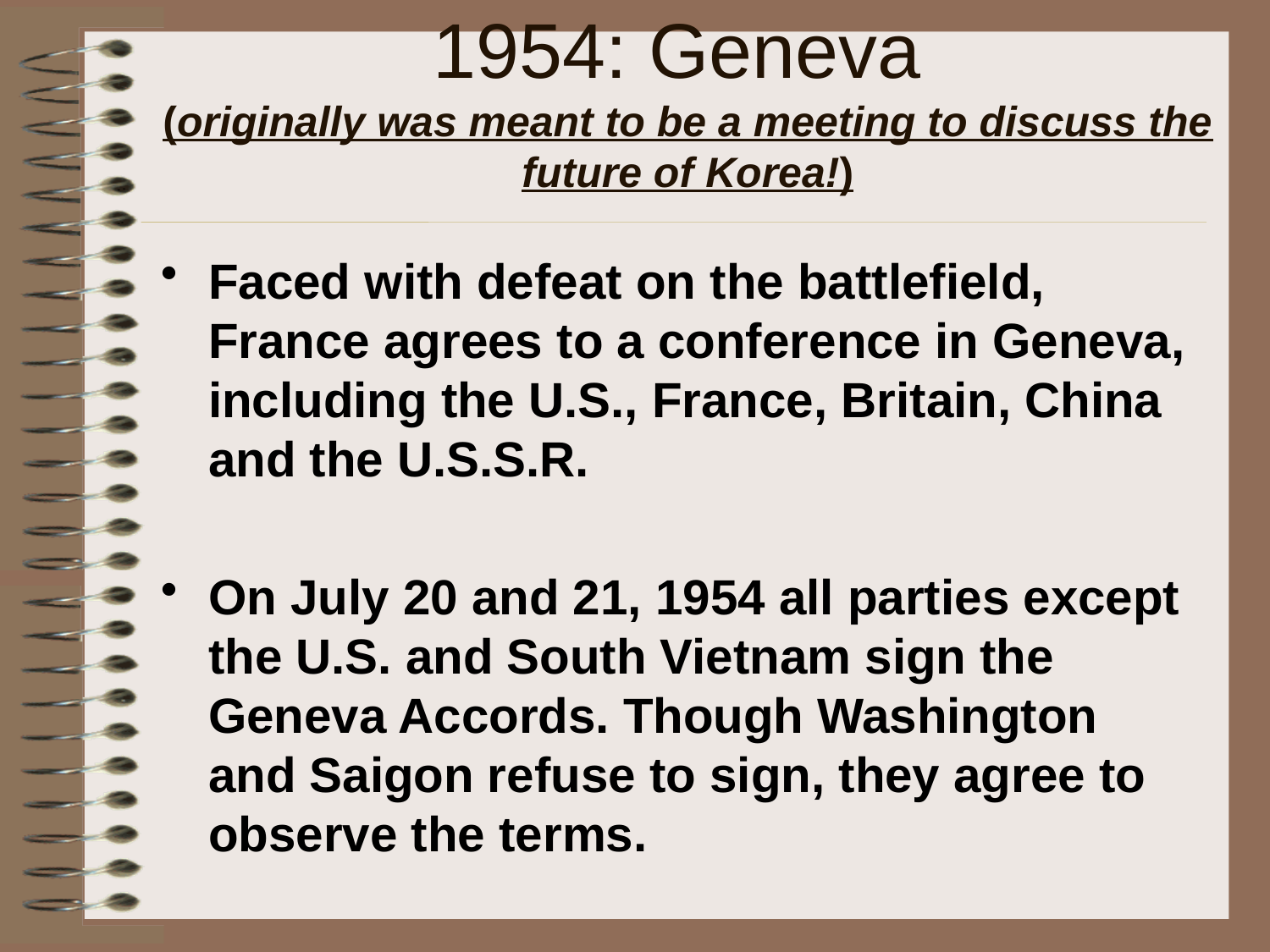

# 1954: Geneva (originally was meant to be a meeting to discuss the future of Korea!)
Faced with defeat on the battlefield, France agrees to a conference in Geneva, including the U.S., France, Britain, China and the U.S.S.R.

On July 20 and 21, 1954 all parties except the U.S. and South Vietnam sign the Geneva Accords. Though Washington and Saigon refuse to sign, they agree to observe the terms.